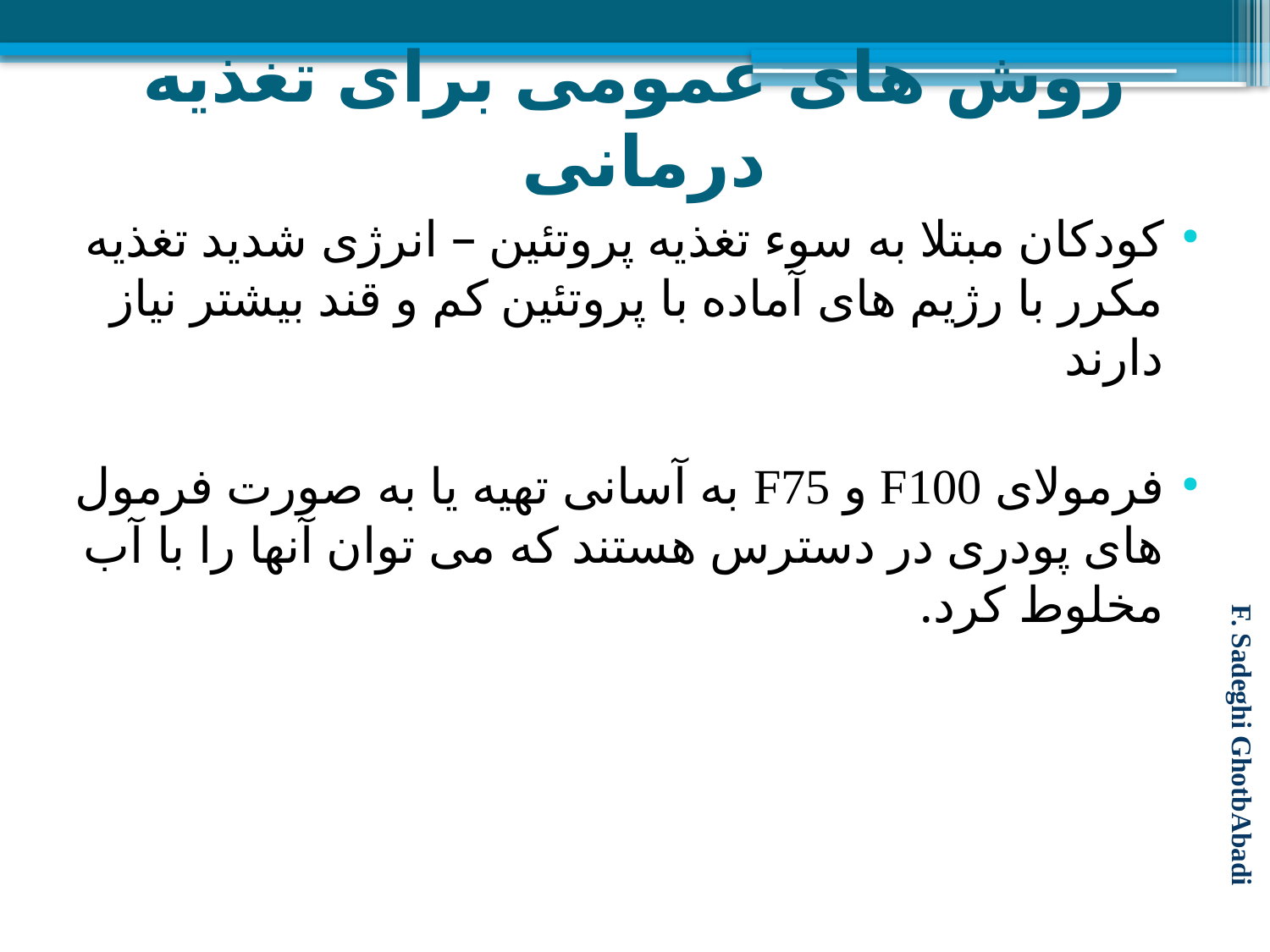

# روش های عمومی برای تغذیه درمانی
کودکان مبتلا به سوء تغذیه پروتئین – انرژی شدید تغذیه مکرر با رژیم های آماده با پروتئین کم و قند بیشتر نیاز دارند

فرمولای F100 و F75 به آسانی تهیه یا به صورت فرمول های پودری در دسترس هستند که می توان آنها را با آب مخلوط کرد.